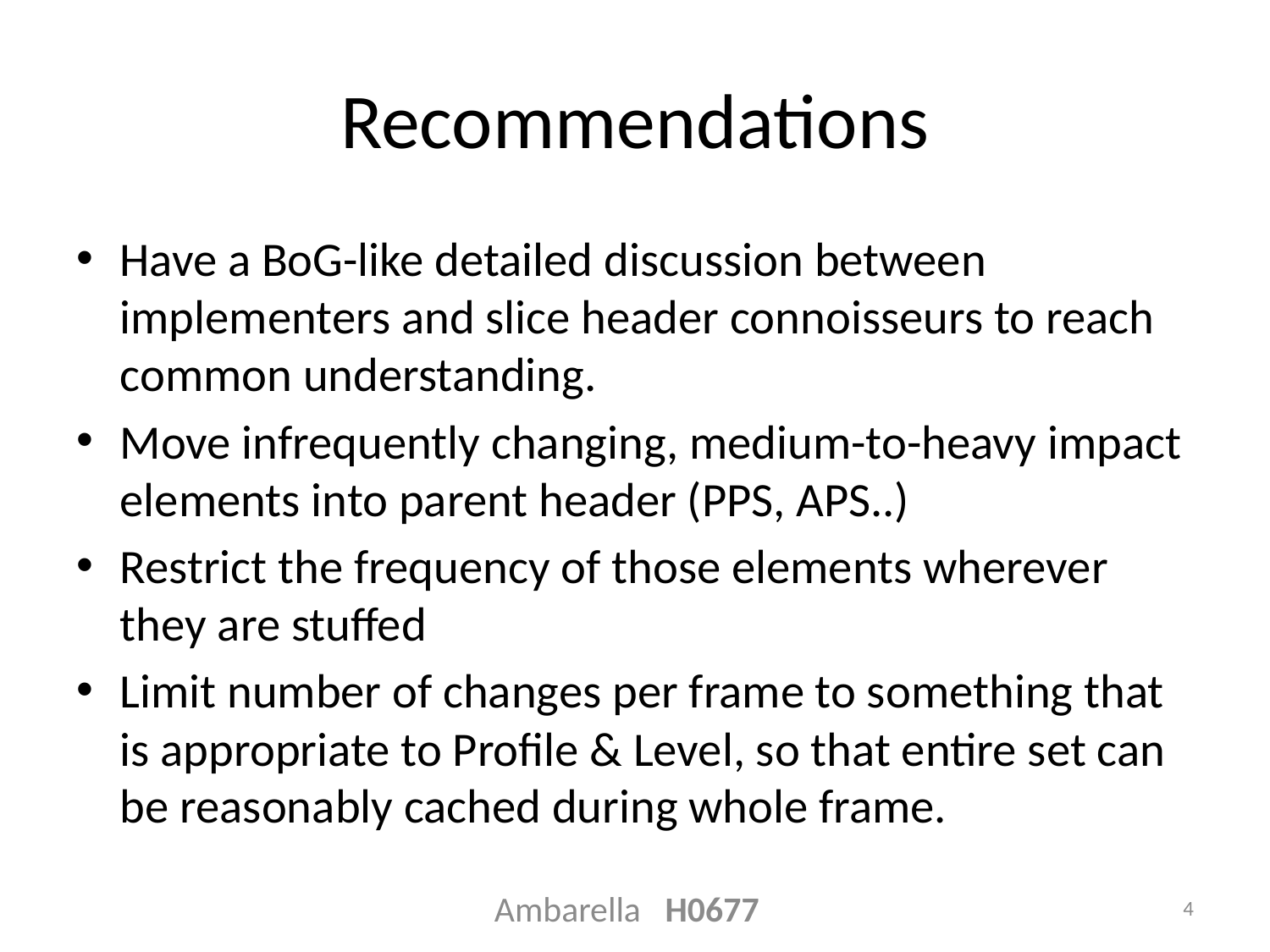

# Recommendations
Have a BoG-like detailed discussion between implementers and slice header connoisseurs to reach common understanding.
Move infrequently changing, medium-to-heavy impact elements into parent header (PPS, APS..)
Restrict the frequency of those elements wherever they are stuffed
Limit number of changes per frame to something that is appropriate to Profile & Level, so that entire set can be reasonably cached during whole frame.

Ambarella   H0677
4